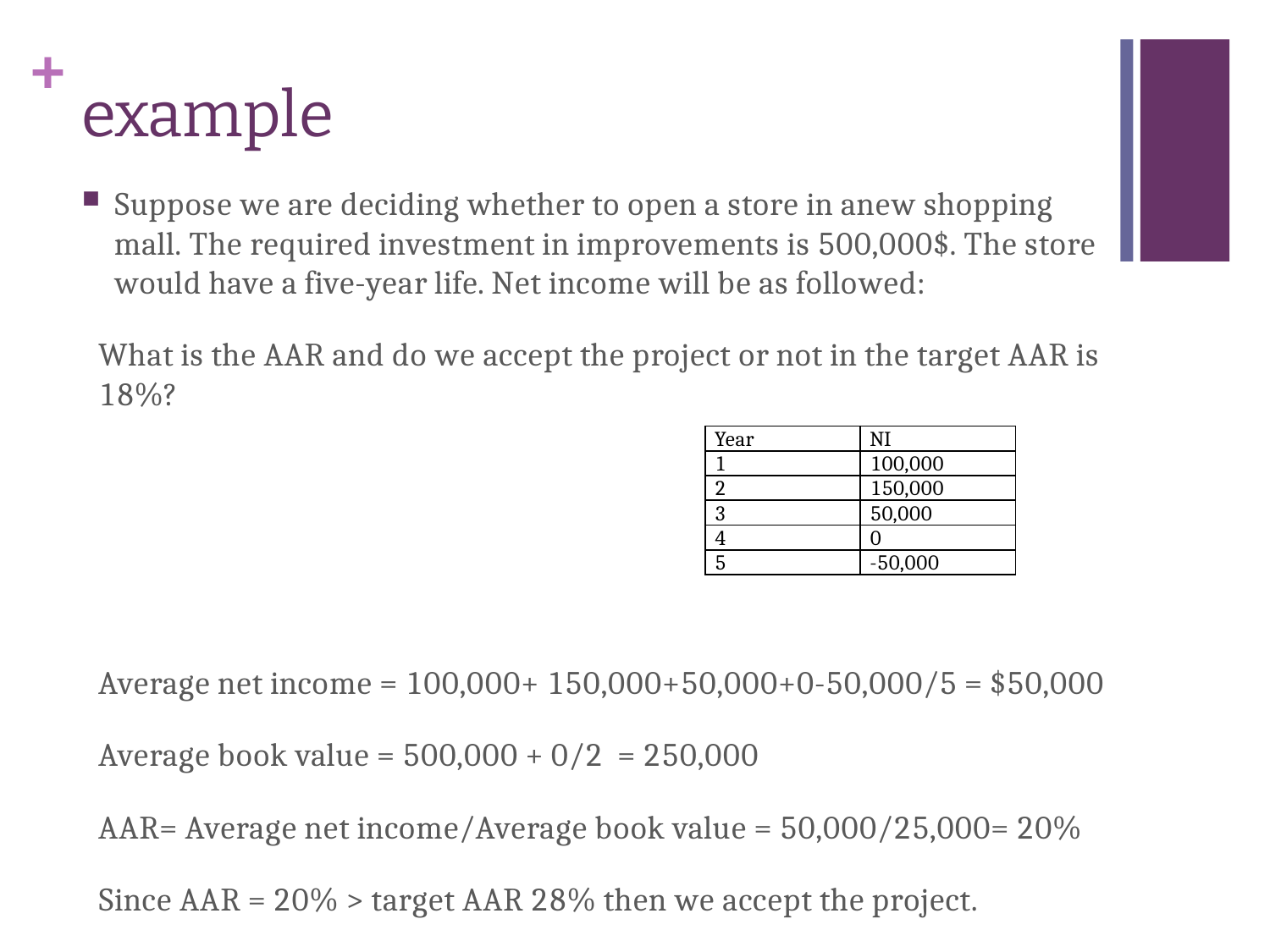

# example
Suppose we are deciding whether to open a store in anew shopping mall. The required investment in improvements is 500,000$. The store would have a five-year life. Net income will be as followed:
What is the AAR and do we accept the project or not in the target AAR is 18%?

Average net income = 100,000+ 150,000+50,000+0-50,000/5 = $50,000
Average book value = 500,000 + 0/2  = 250,000
AAR= Average net income/Average book value = 50,000/25,000= 20%
Since AAR = 20% > target AAR 28% then we accept the project.

| Year | NI |
| --- | --- |
| 1 | 100,000 |
| 2 | 150,000 |
| 3 | 50,000 |
| 4 | 0 |
| 5 | -50,000 |